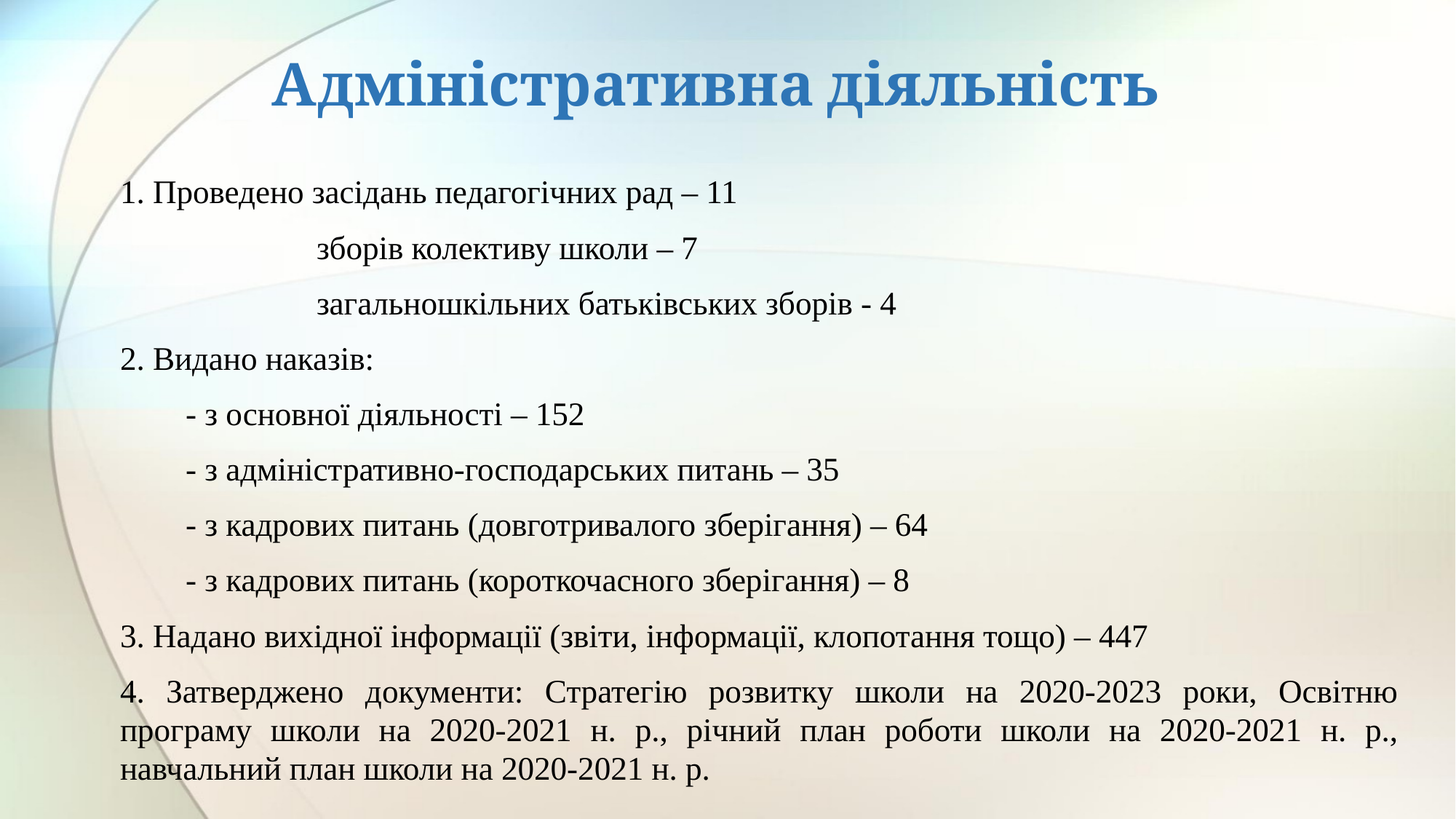

# Адміністративна діяльність
1. Проведено засідань педагогічних рад – 11
                        зборів колективу школи – 7
                        загальношкільних батьківських зборів - 4
2. Видано наказів:
        - з основної діяльності – 152
        - з адміністративно-господарських питань – 35
        - з кадрових питань (довготривалого зберігання) – 64
        - з кадрових питань (короткочасного зберігання) – 8
3. Надано вихідної інформації (звіти, інформації, клопотання тощо) – 447
4. Затверджено документи: Стратегію розвитку школи на 2020-2023 роки, Освітню програму школи на 2020-2021 н. р., річний план роботи школи на 2020-2021 н. р., навчальний план школи на 2020-2021 н. р.